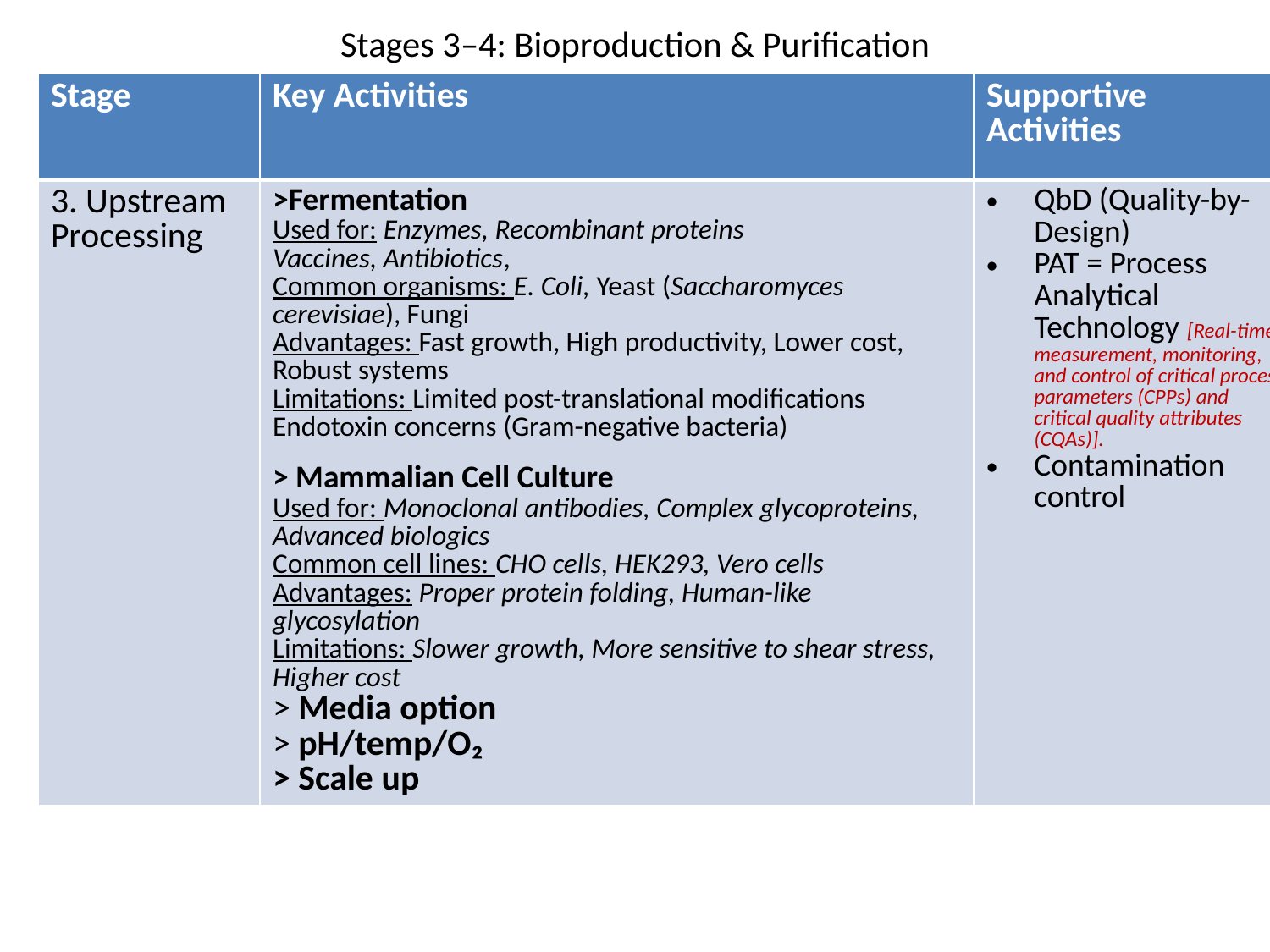

# Stages 3–4: Bioproduction & Purification
| Stage | Key Activities | Supportive Activities |
| --- | --- | --- |
| 3. Upstream Processing | >Fermentation Used for: Enzymes, Recombinant proteins Vaccines, Antibiotics, Common organisms: E. Coli, Yeast (Saccharomyces cerevisiae), Fungi Advantages: Fast growth, High productivity, Lower cost, Robust systems Limitations: Limited post-translational modifications Endotoxin concerns (Gram-negative bacteria) > Mammalian Cell Culture Used for: Monoclonal antibodies, Complex glycoproteins, Advanced biologics Common cell lines: CHO cells, HEK293, Vero cells Advantages: Proper protein folding, Human-like glycosylation Limitations: Slower growth, More sensitive to shear stress, Higher cost > Media option > pH/temp/O₂ > Scale up | QbD (Quality-by- Design) PAT = Process Analytical Technology [Real-time measurement, monitoring, and control of critical process parameters (CPPs) and critical quality attributes (CQAs)]. Contamination control |